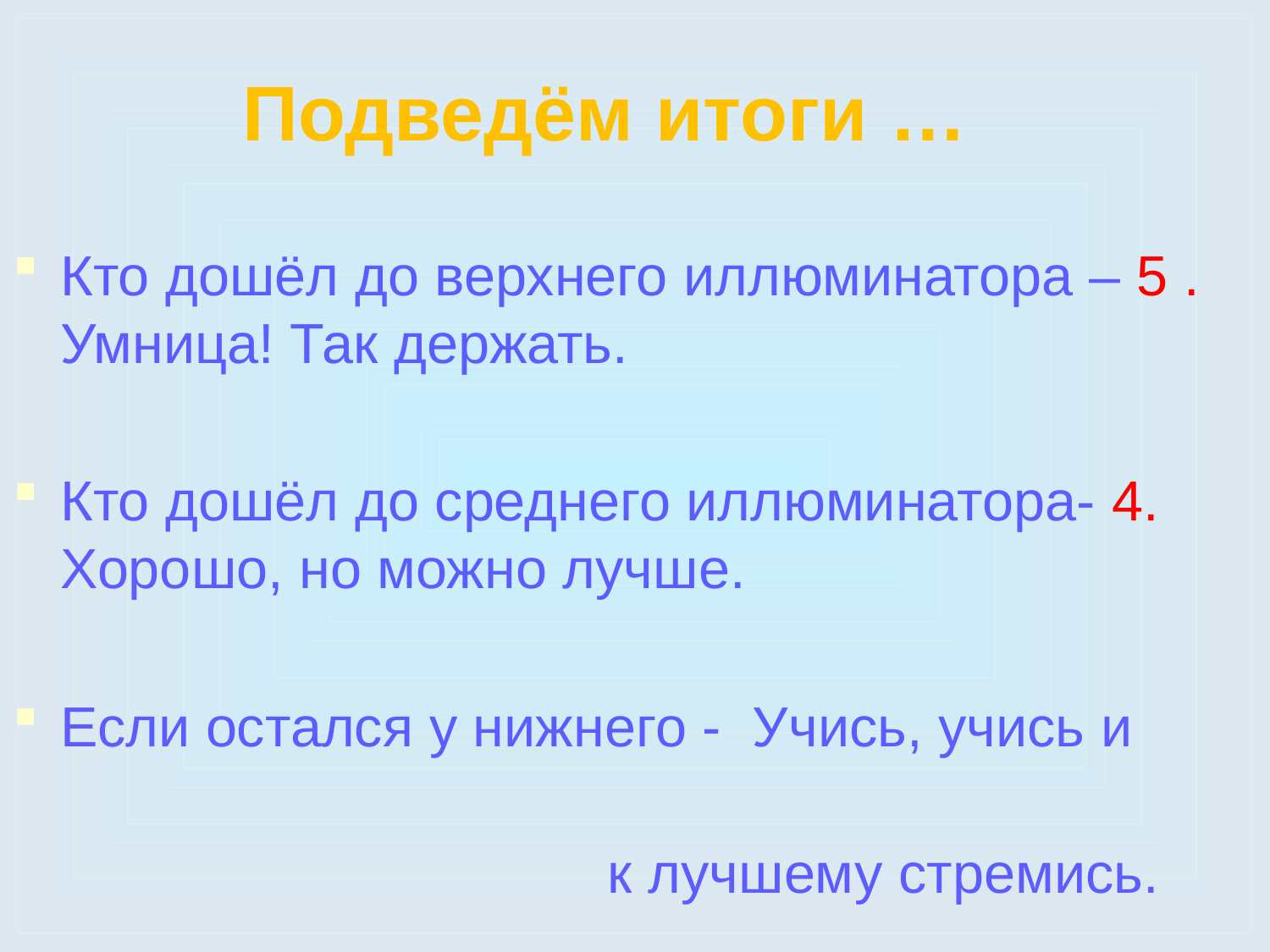

Подведём итоги …
Кто дошёл до верхнего иллюминатора – 5 . Умница! Так держать.

Кто дошёл до среднего иллюминатора- 4. Хорошо, но можно лучше.

Если остался у нижнего -  Учись, учись и
                                      к лучшему стремись.